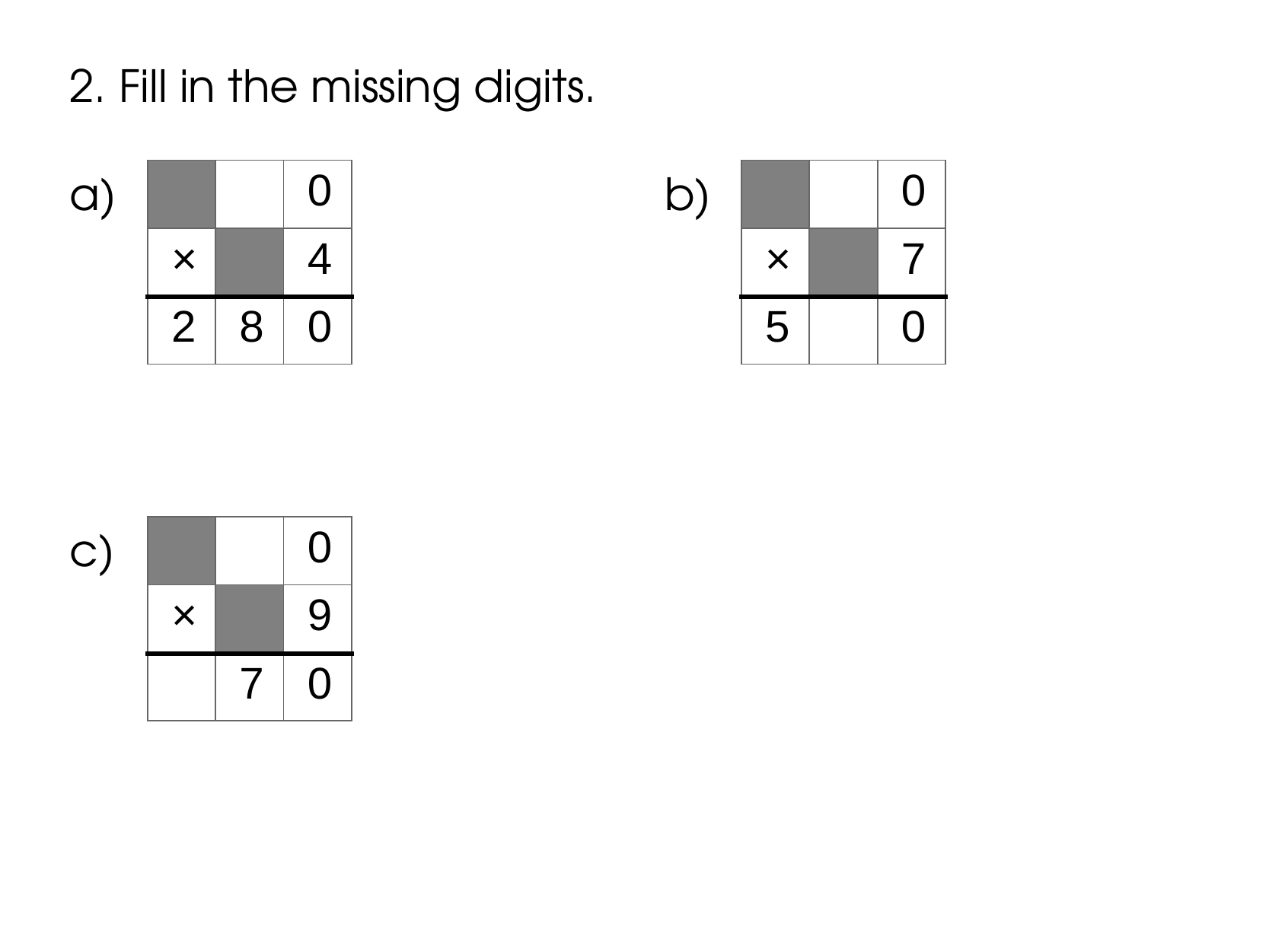

2. Fill in the missing digits.
a)
|  |  | 0 |
| --- | --- | --- |
| × |  | 4 |
| 2 | 8 | 0 |
b)
|  |  | 0 |
| --- | --- | --- |
| × |  | 7 |
| 5 |  | 0 |
c)
|  |  | 0 |
| --- | --- | --- |
| × |  | 9 |
|  | 7 | 0 |